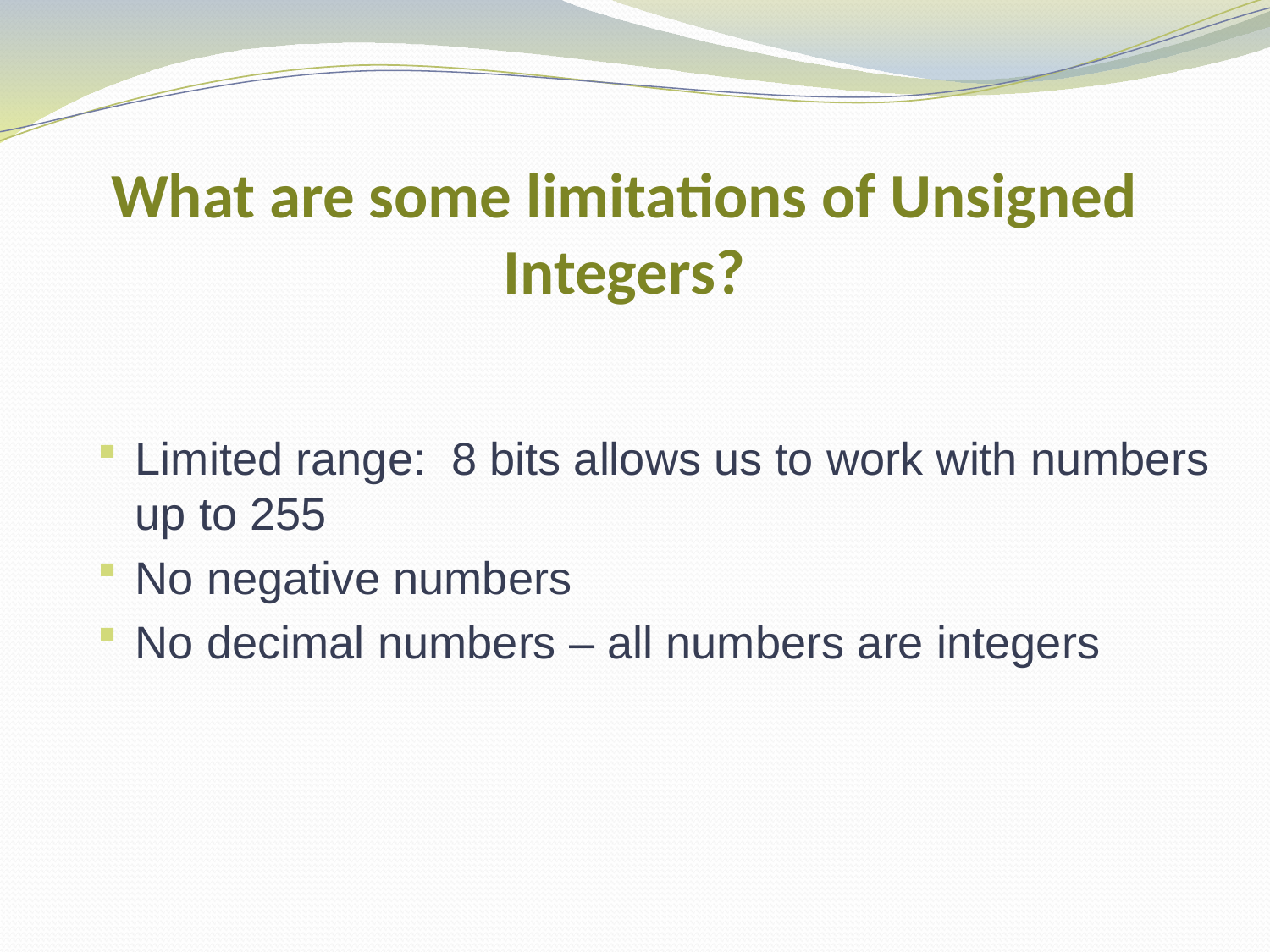

# What are some limitations of Unsigned Integers?
Limited range:  8 bits allows us to work with numbers up to 255
No negative numbers
No decimal numbers – all numbers are integers